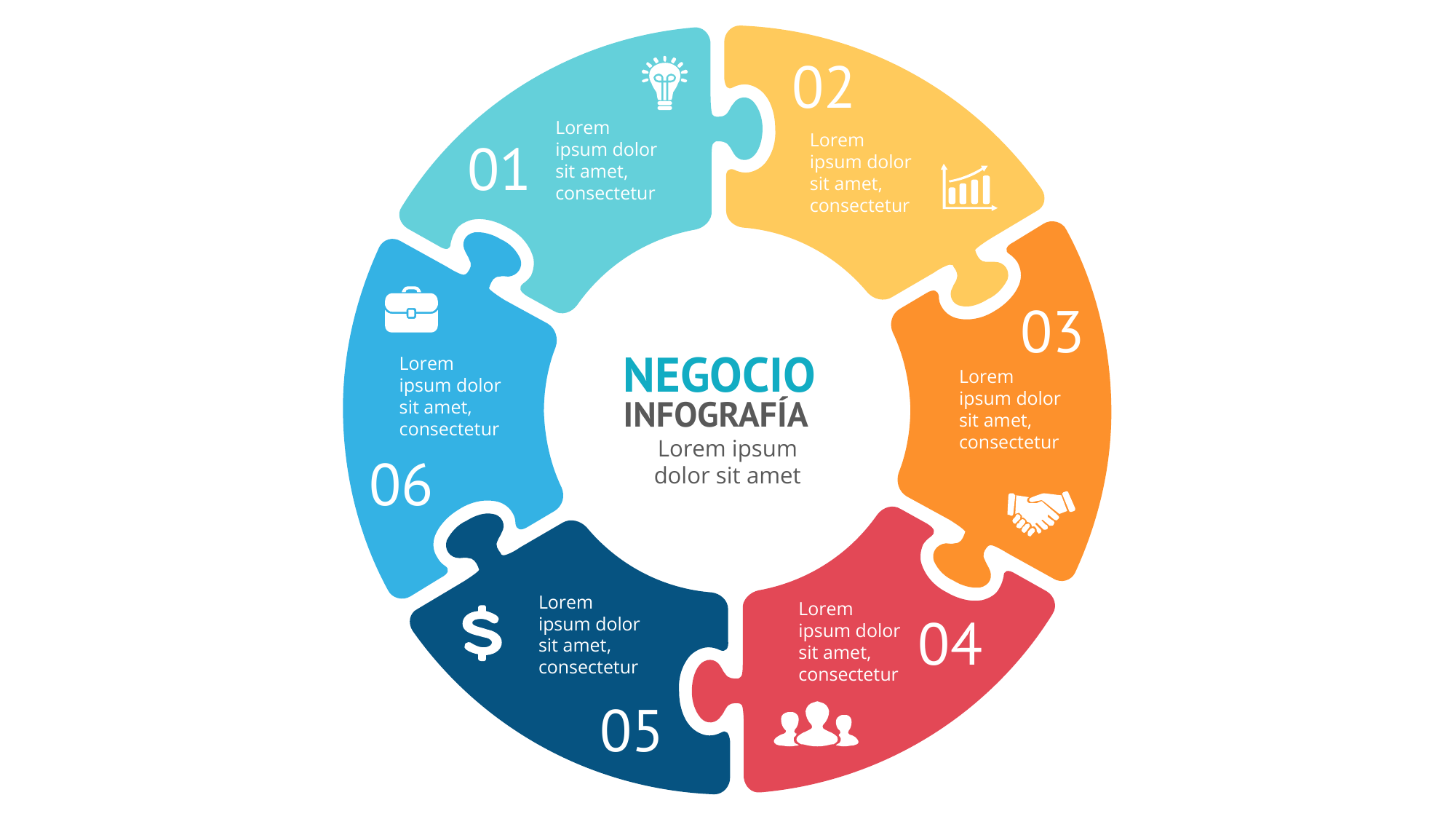

02

Lorem ipsum dolor sit amet, consectetur
Lorem ipsum dolor sit amet, consectetur
01

03
NEGOCIO
Lorem ipsum dolor sit amet, consectetur
Lorem ipsum dolor sit amet, consectetur
INFOGRAFÍA
Lorem ipsum dolor sit amet
06

Lorem ipsum dolor sit amet, consectetur
Lorem ipsum dolor sit amet, consectetur

04
05